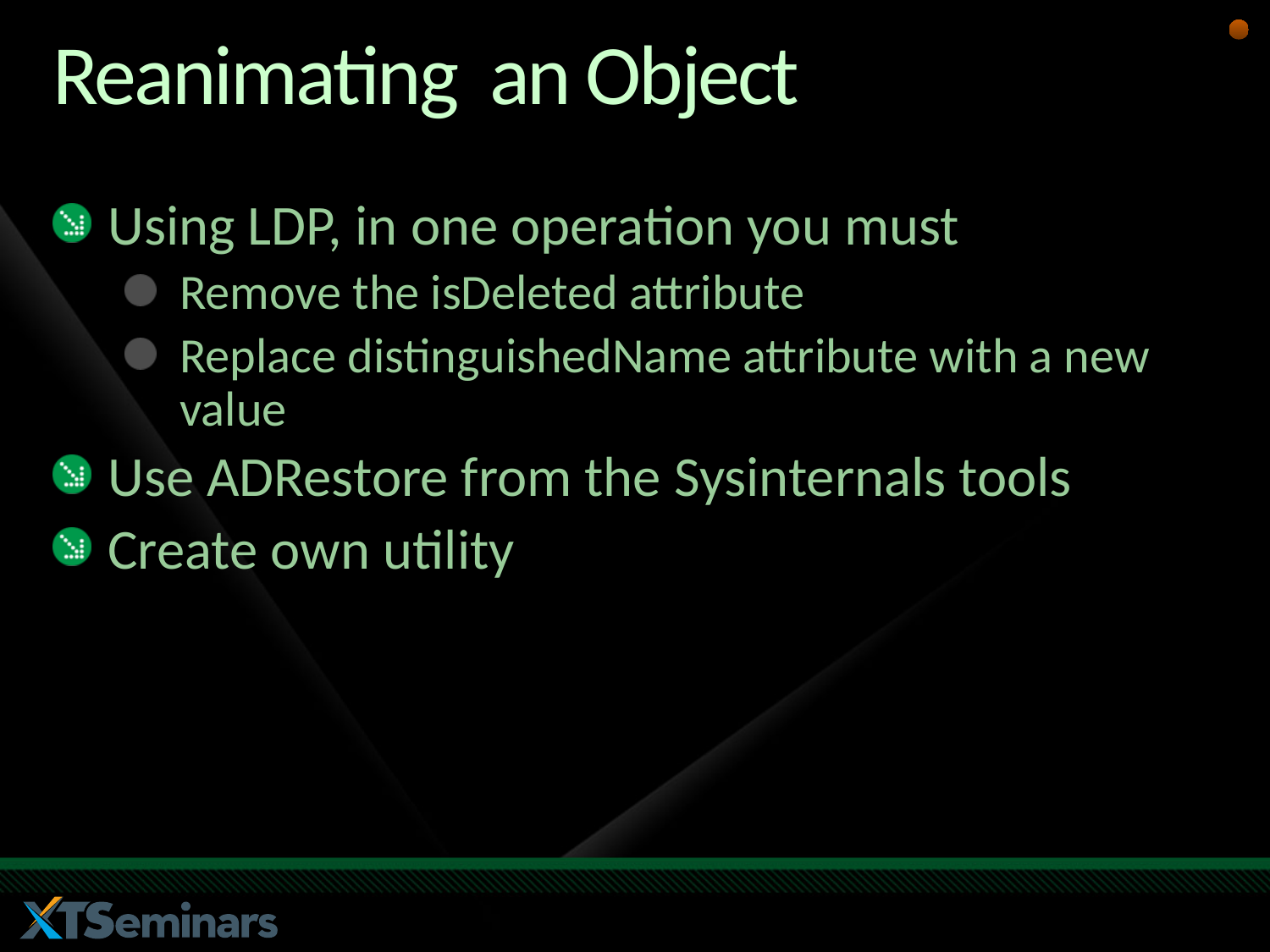

# Reanimating  an Object
Using LDP, in one operation you must
Remove the isDeleted attribute
Replace distinguishedName attribute with a new value
Use ADRestore from the Sysinternals tools
Create own utility